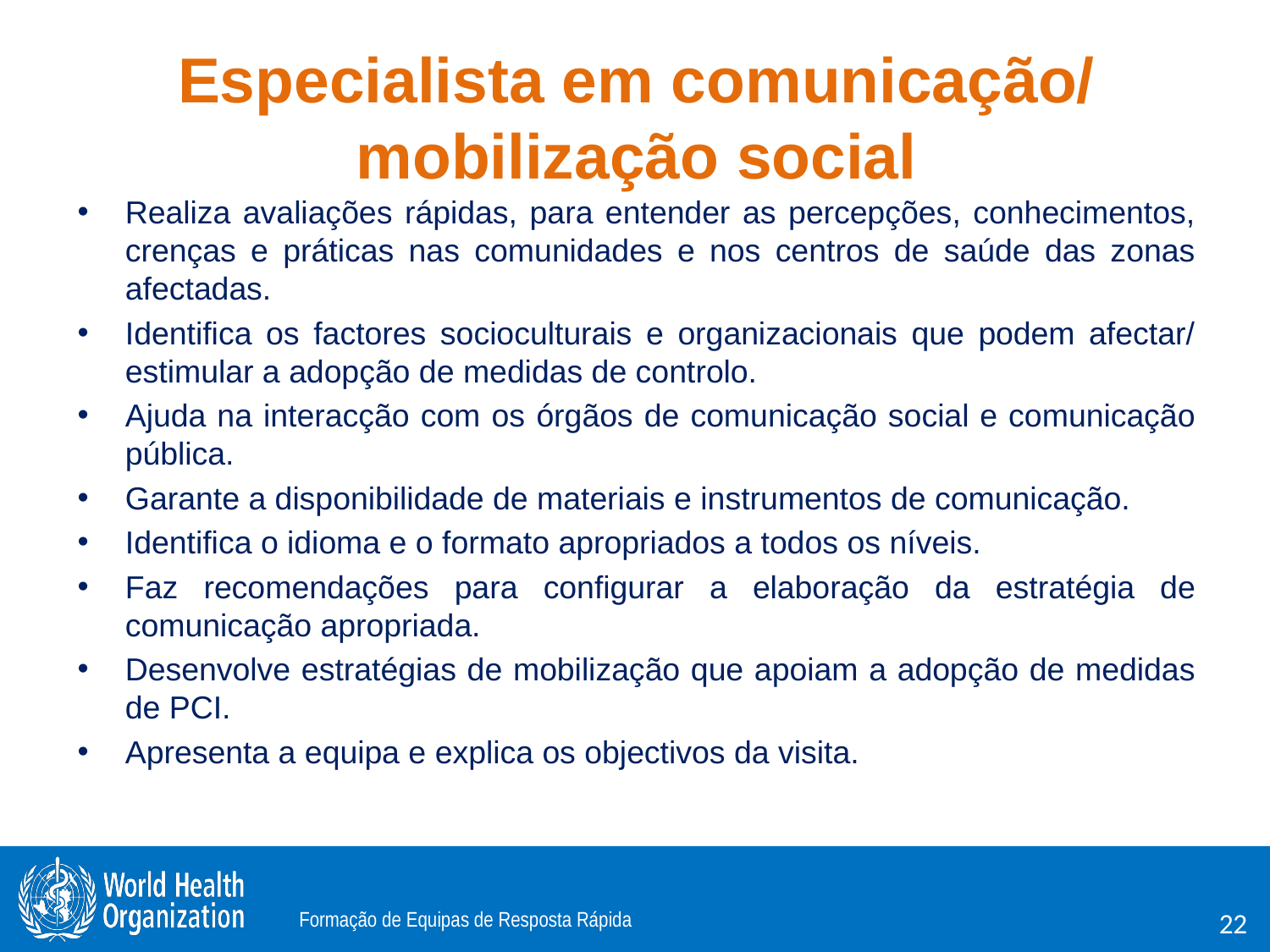

Especialista em comunicação/ mobilização social
Realiza avaliações rápidas, para entender as percepções, conhecimentos, crenças e práticas nas comunidades e nos centros de saúde das zonas afectadas.
Identifica os factores socioculturais e organizacionais que podem afectar/ estimular a adopção de medidas de controlo.
Ajuda na interacção com os órgãos de comunicação social e comunicação pública.
Garante a disponibilidade de materiais e instrumentos de comunicação.
Identifica o idioma e o formato apropriados a todos os níveis.
Faz recomendações para configurar a elaboração da estratégia de comunicação apropriada.
Desenvolve estratégias de mobilização que apoiam a adopção de medidas de PCI.
Apresenta a equipa e explica os objectivos da visita.